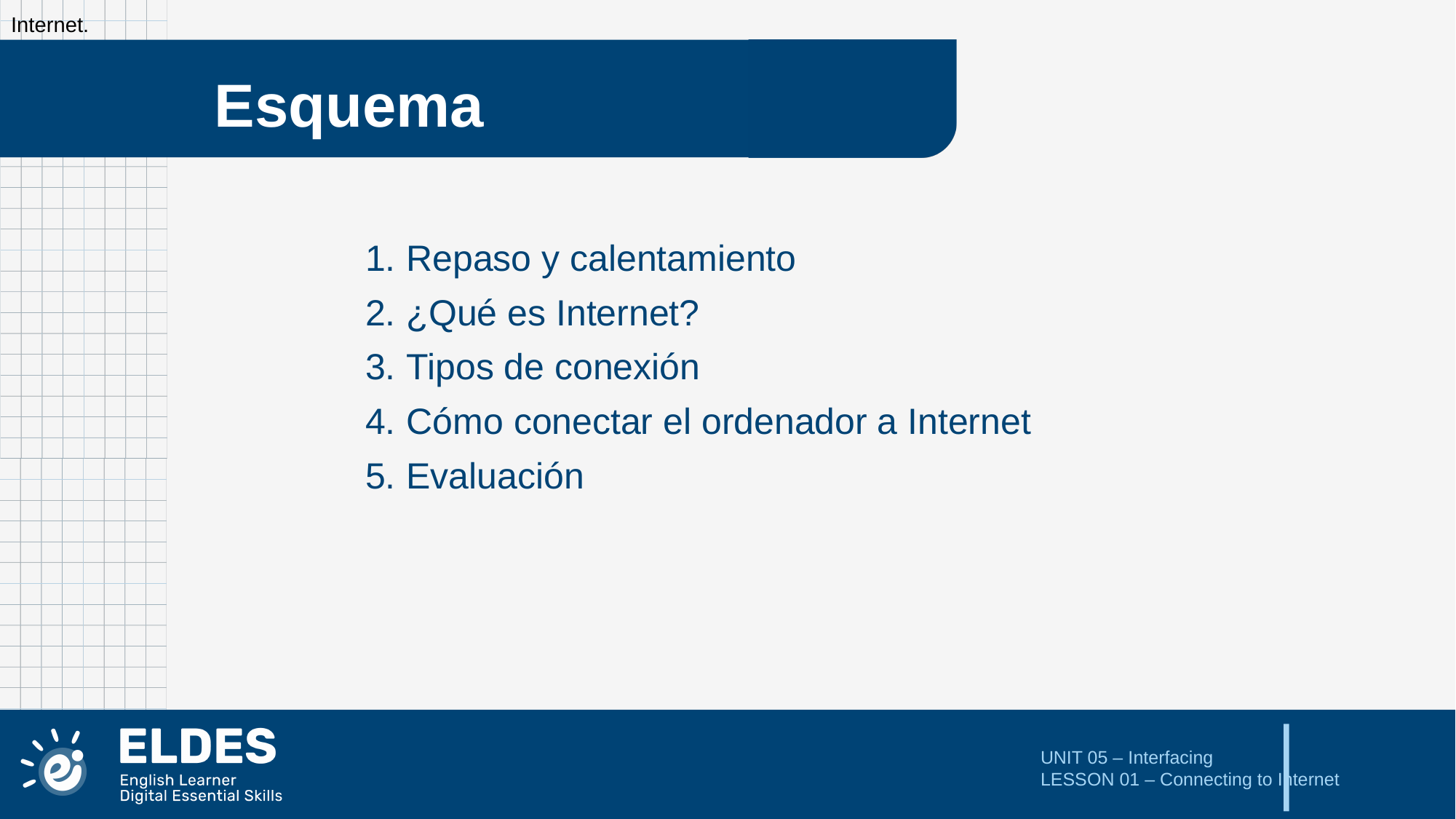

Internet.
Esquema
Repaso y calentamiento
¿Qué es Internet?
Tipos de conexión
Cómo conectar el ordenador a Internet
Evaluación
4
UNIT 05 – Interfacing
LESSON 01 – Connecting to Internet